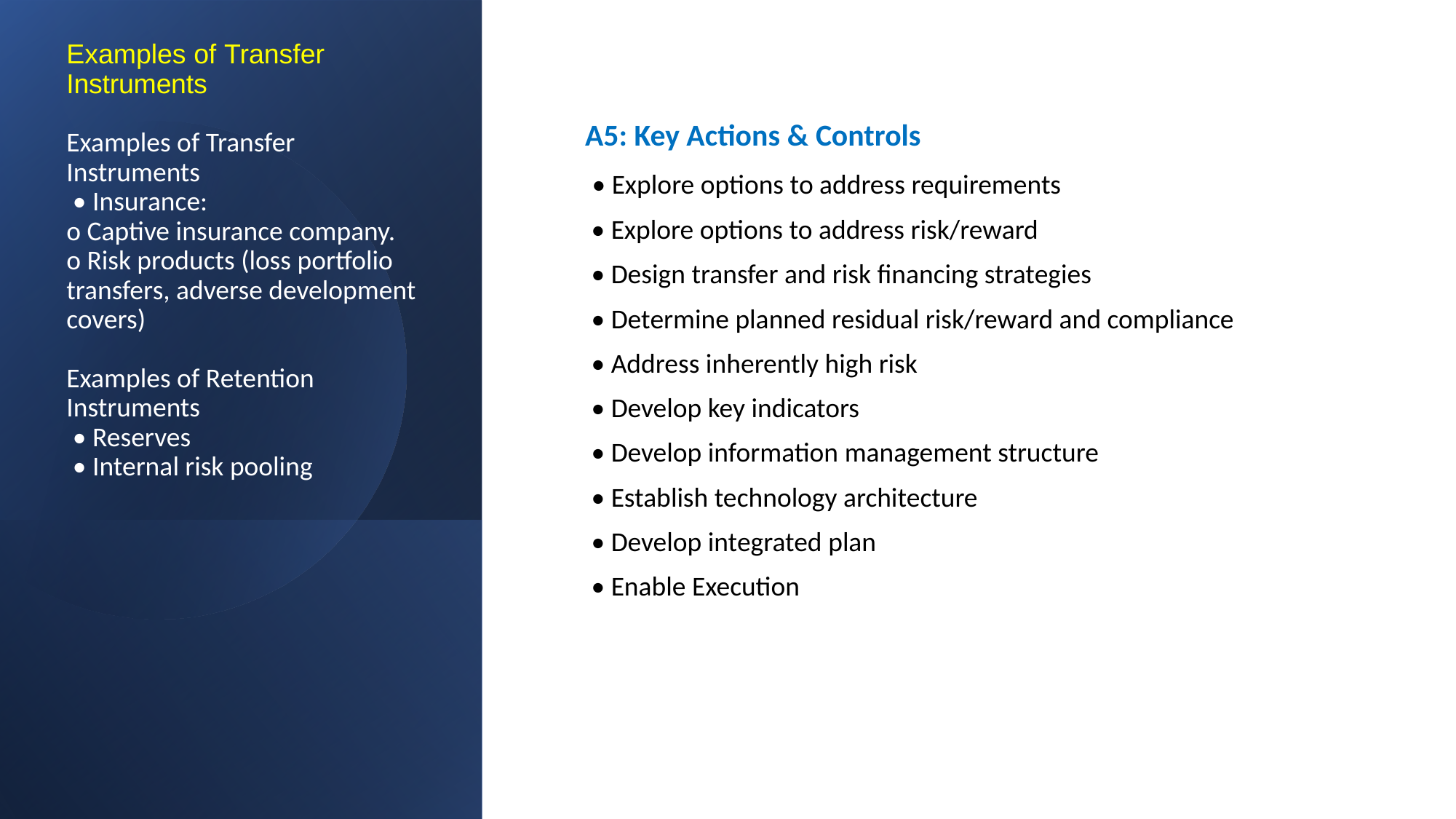

# Examples of Transfer Instruments Examples of Transfer Instruments • Insurance: o Captive insurance company. o Risk products (loss portfolio transfers, adverse development covers) Examples of Retention Instruments • Reserves • Internal risk pooling
A5: Key Actions & Controls
 • Explore options to address requirements
 • Explore options to address risk/reward
 • Design transfer and risk financing strategies
 • Determine planned residual risk/reward and compliance
 • Address inherently high risk
 • Develop key indicators
 • Develop information management structure
 • Establish technology architecture
 • Develop integrated plan
 • Enable Execution